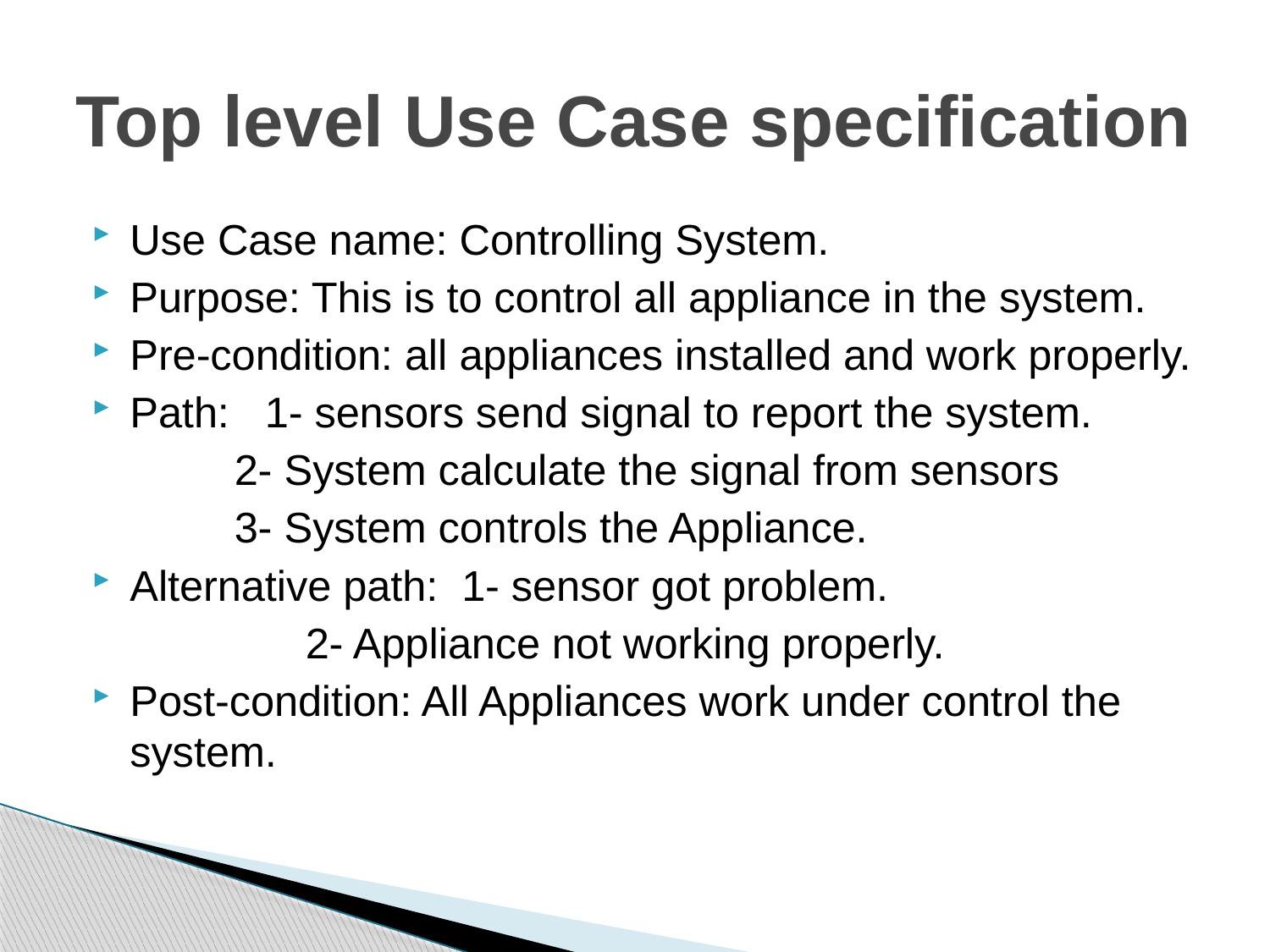

# Top level Use Case specification
Use Case name: Controlling System.
Purpose: This is to control all appliance in the system.
Pre-condition: all appliances installed and work properly.
Path:   1- sensors send signal to report the system.
            2- System calculate the signal from sensors
            3- System controls the Appliance.
Alternative path:  1- sensor got problem.
	                  2- Appliance not working properly.
Post-condition: All Appliances work under control the system.